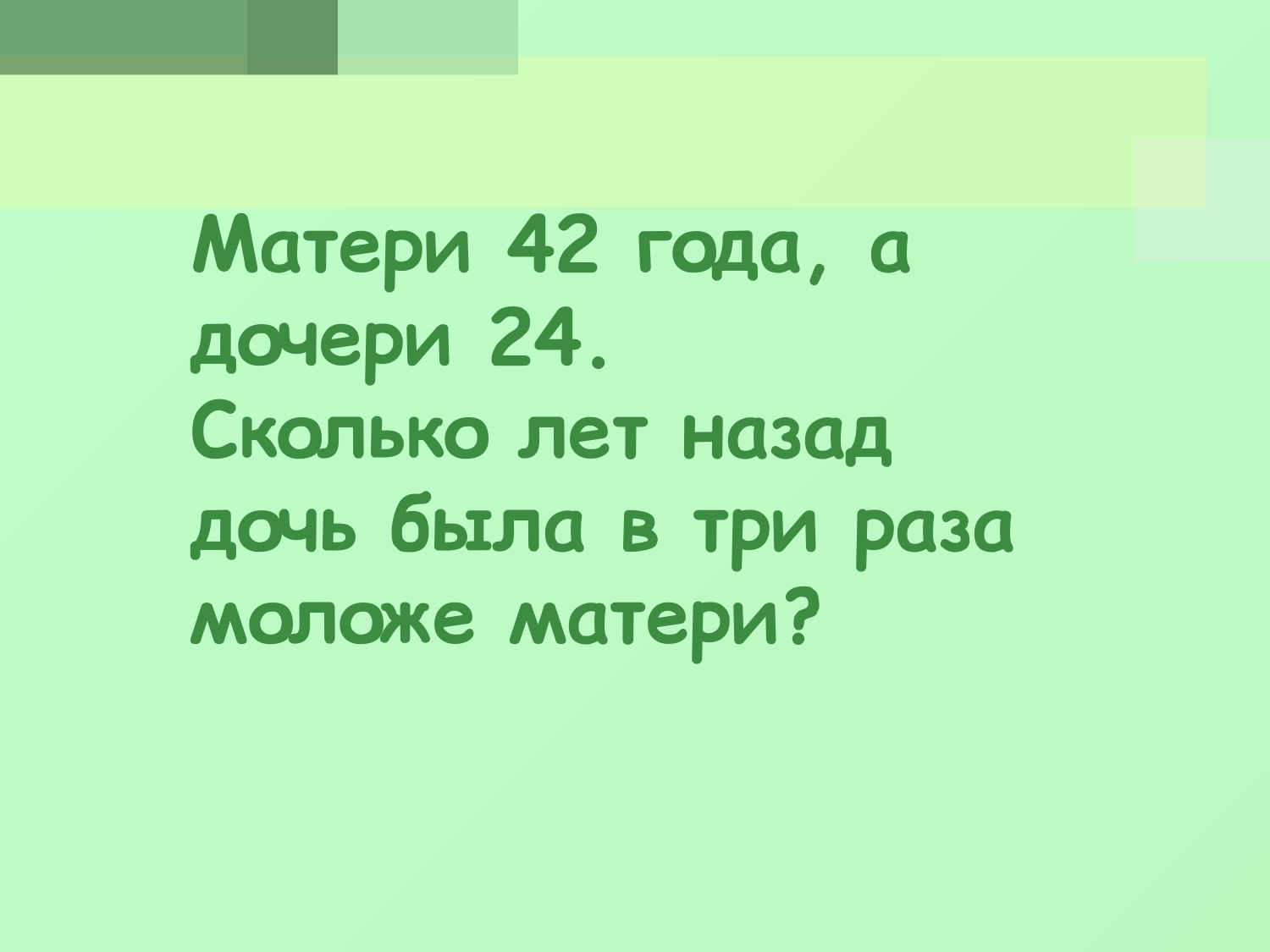

#
Матери 42 года, а дочери 24.  
Сколько лет назад дочь была в три раза моложе матери?